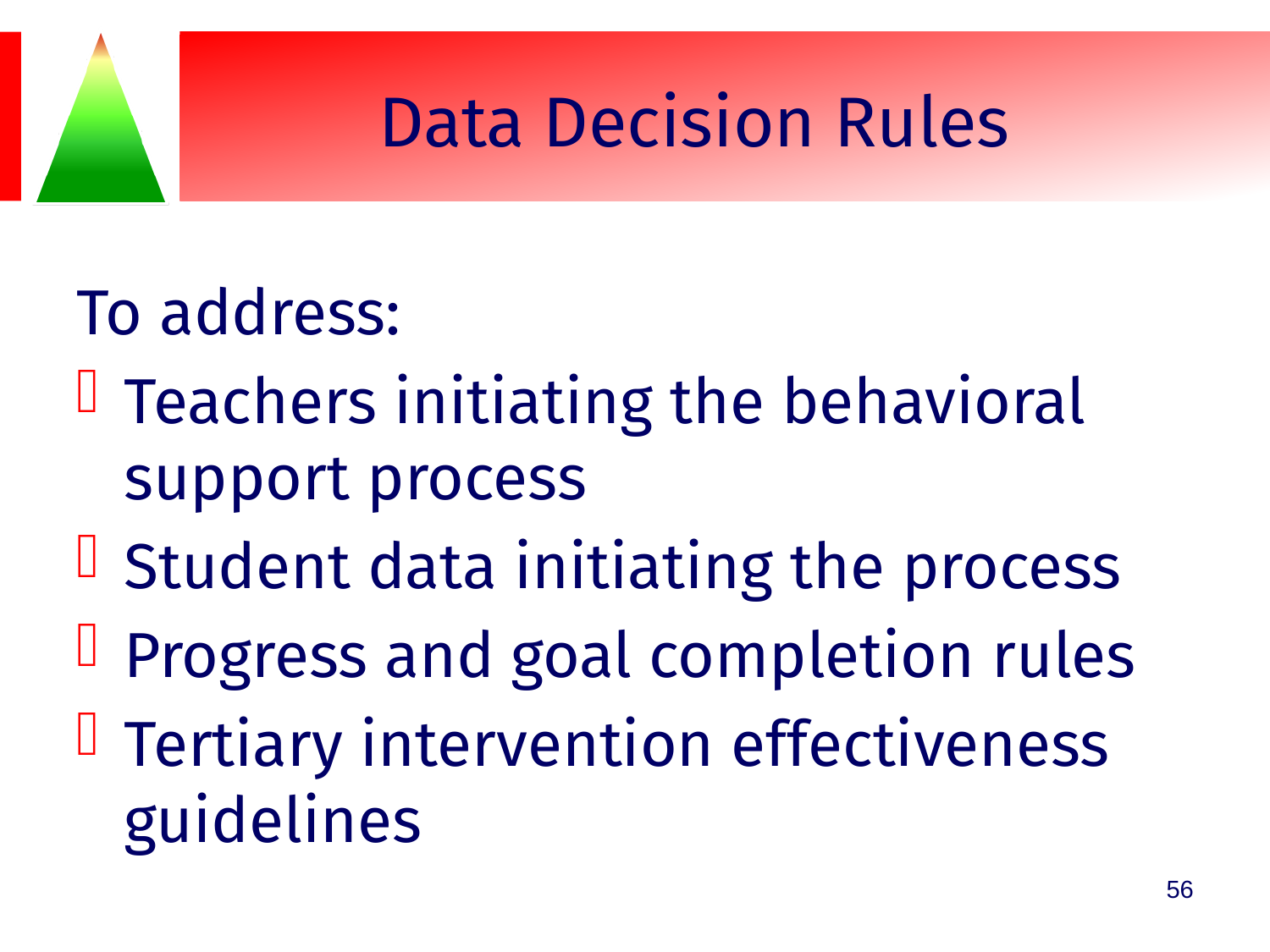

# Data Decision Rules
To address:
Teachers initiating the behavioral support process
Student data initiating the process
Progress and goal completion rules
Tertiary intervention effectiveness guidelines
56